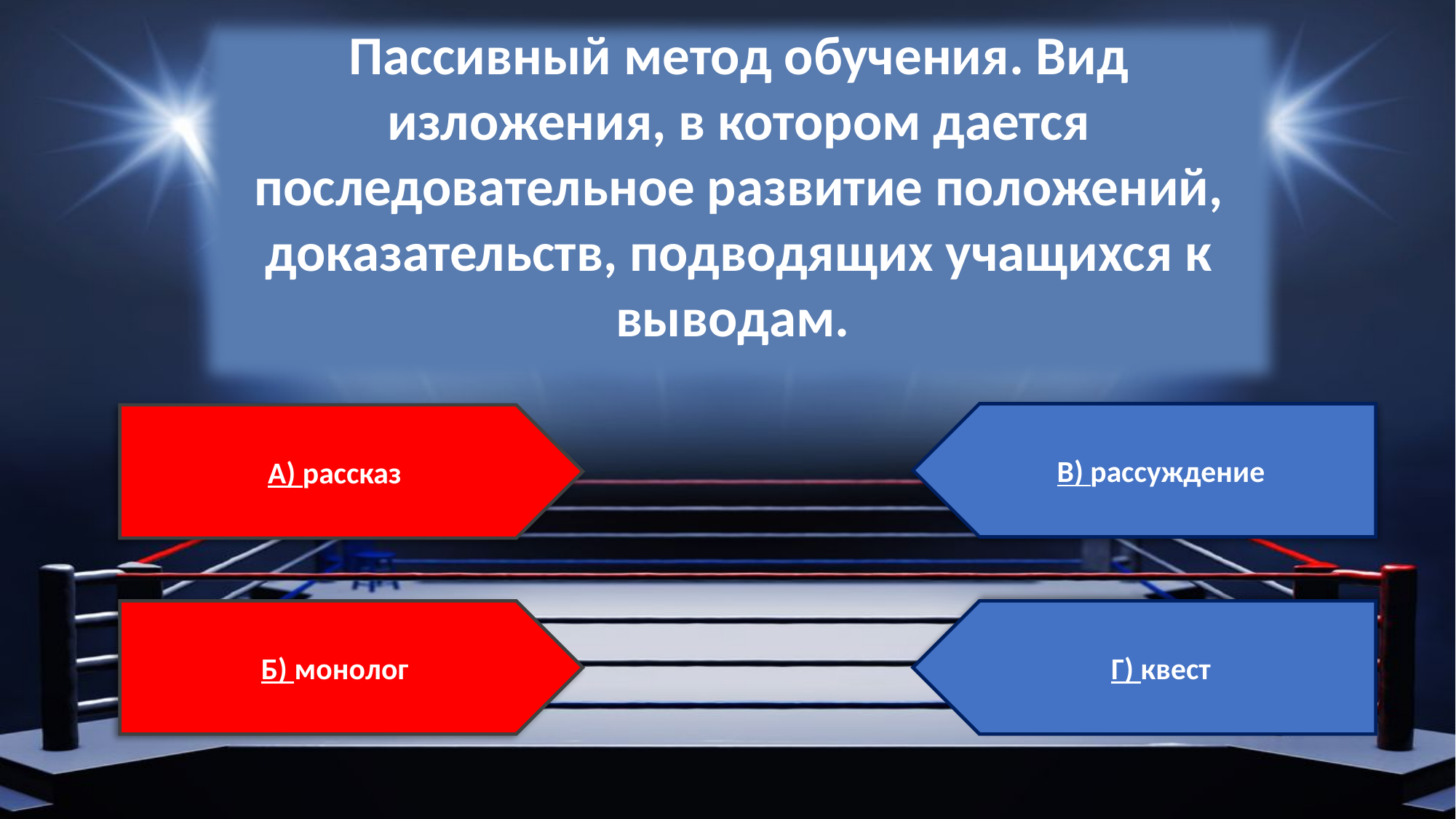

Пассивный метод обучения. Вид изложения, в котором дается последовательное развитие положений, доказательств, подводящих учащихся к выводам.

В) рассуждение
А) рассказ
Б) монолог
Г) квест